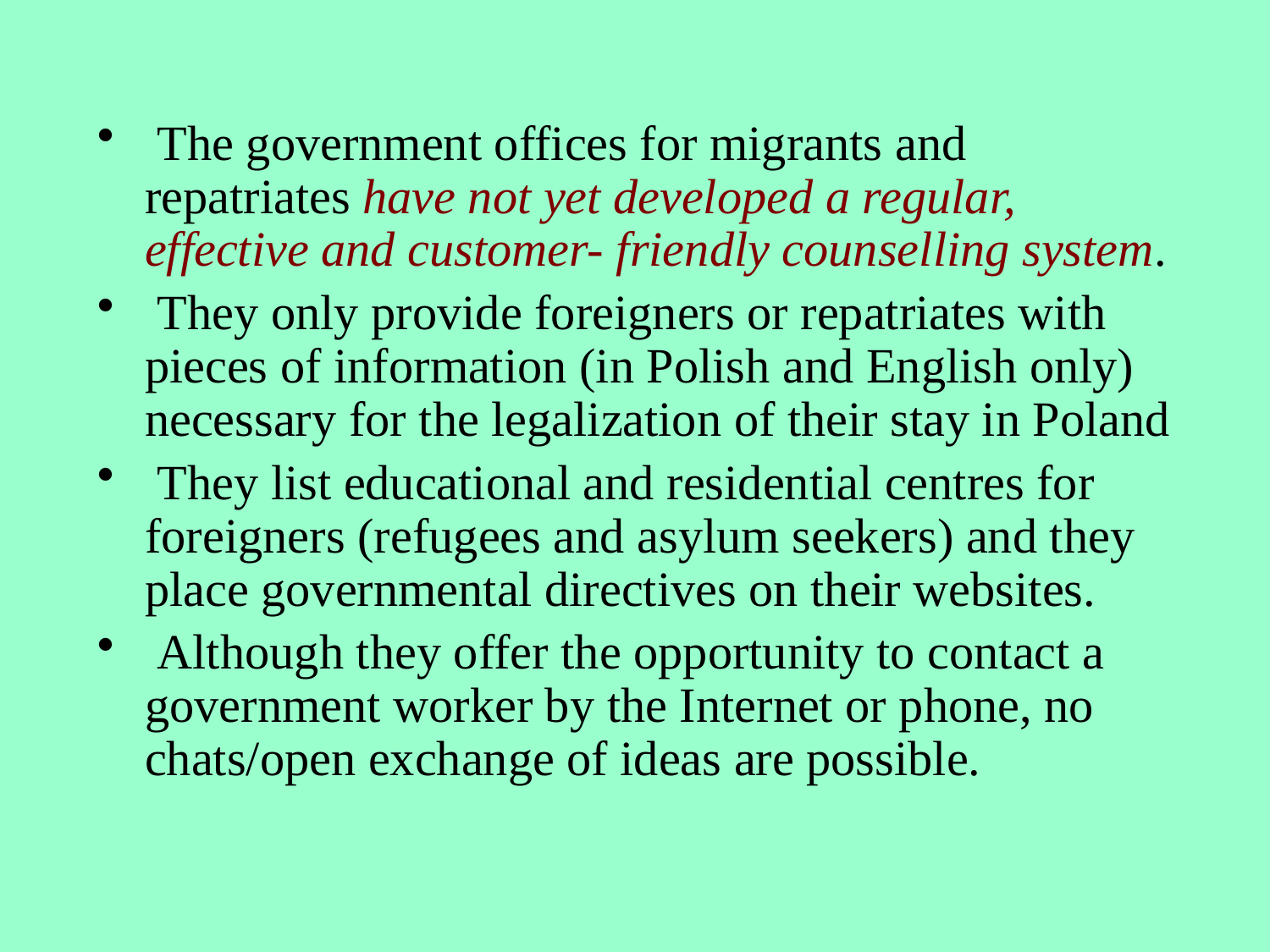

The government offices for migrants and repatriates have not yet developed a regular, effective and customer- friendly counselling system.
 They only provide foreigners or repatriates with pieces of information (in Polish and English only) necessary for the legalization of their stay in Poland
 They list educational and residential centres for foreigners (refugees and asylum seekers) and they place governmental directives on their websites.
 Although they offer the opportunity to contact a government worker by the Internet or phone, no chats/open exchange of ideas are possible.